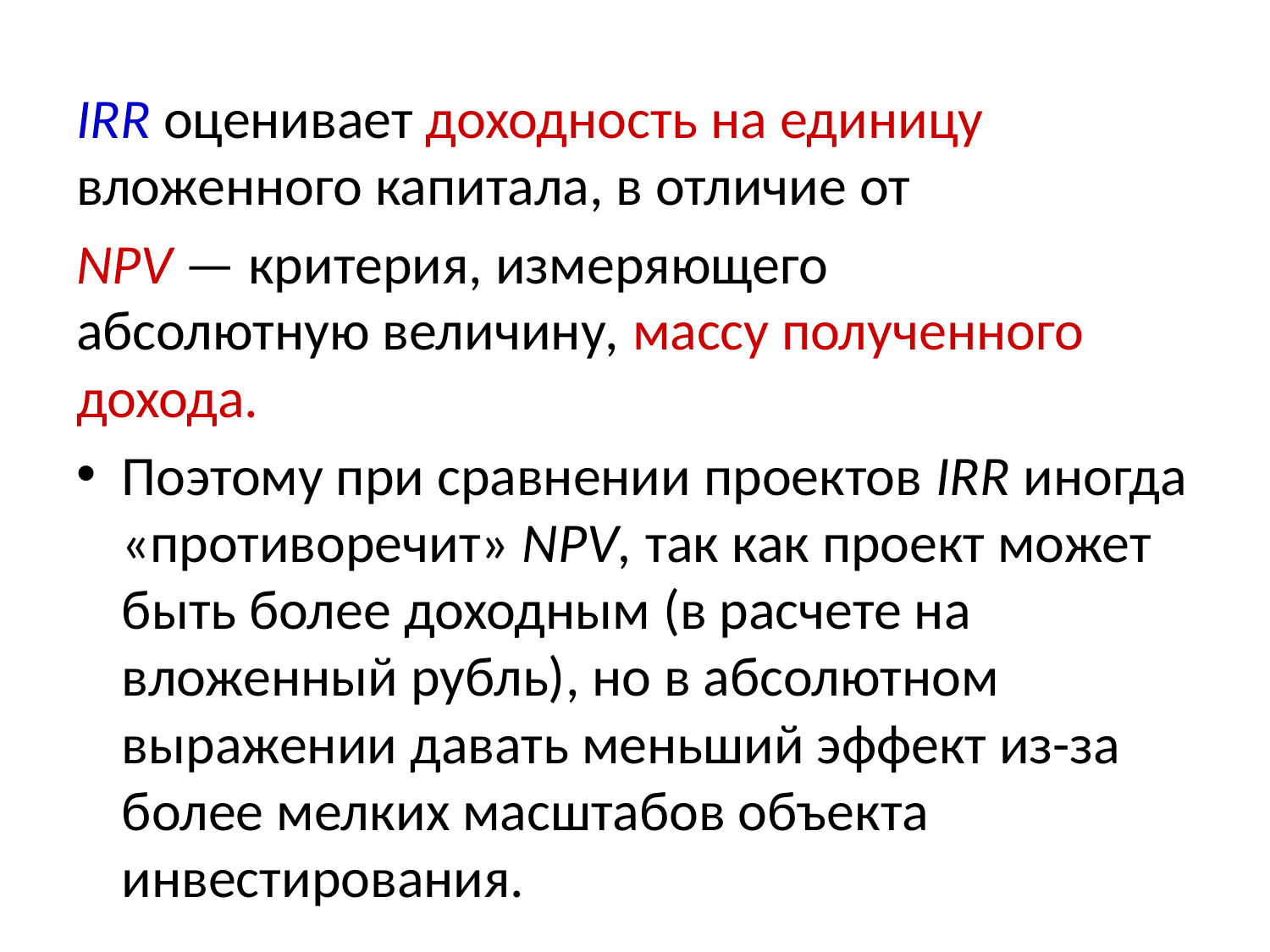

IRR оценивает доходность на единицу вложенного капитала, в отличие от
NPV — критерия, измеряющего                абсолютную величину, массу полученного дохода.
Поэтому при сравнении проектов IRR иногда «противоречит» NPV, так как проект может быть более доходным (в расчете на вложенный рубль), но в абсолютном выражении давать меньший эффект из-за более мелких масштабов объекта инвестирования.